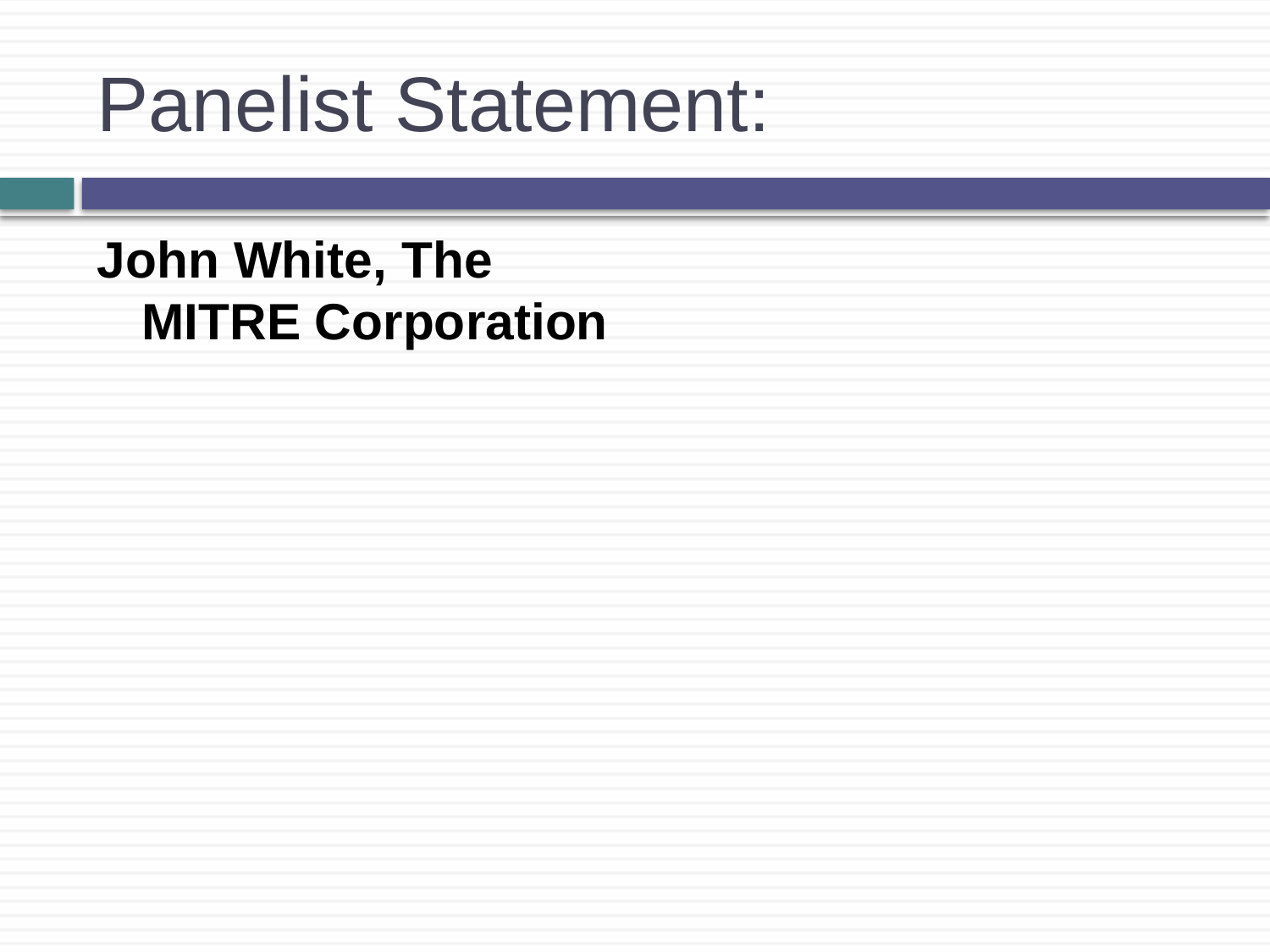

# Panelist Statement:
John White, The MITRE Corporation